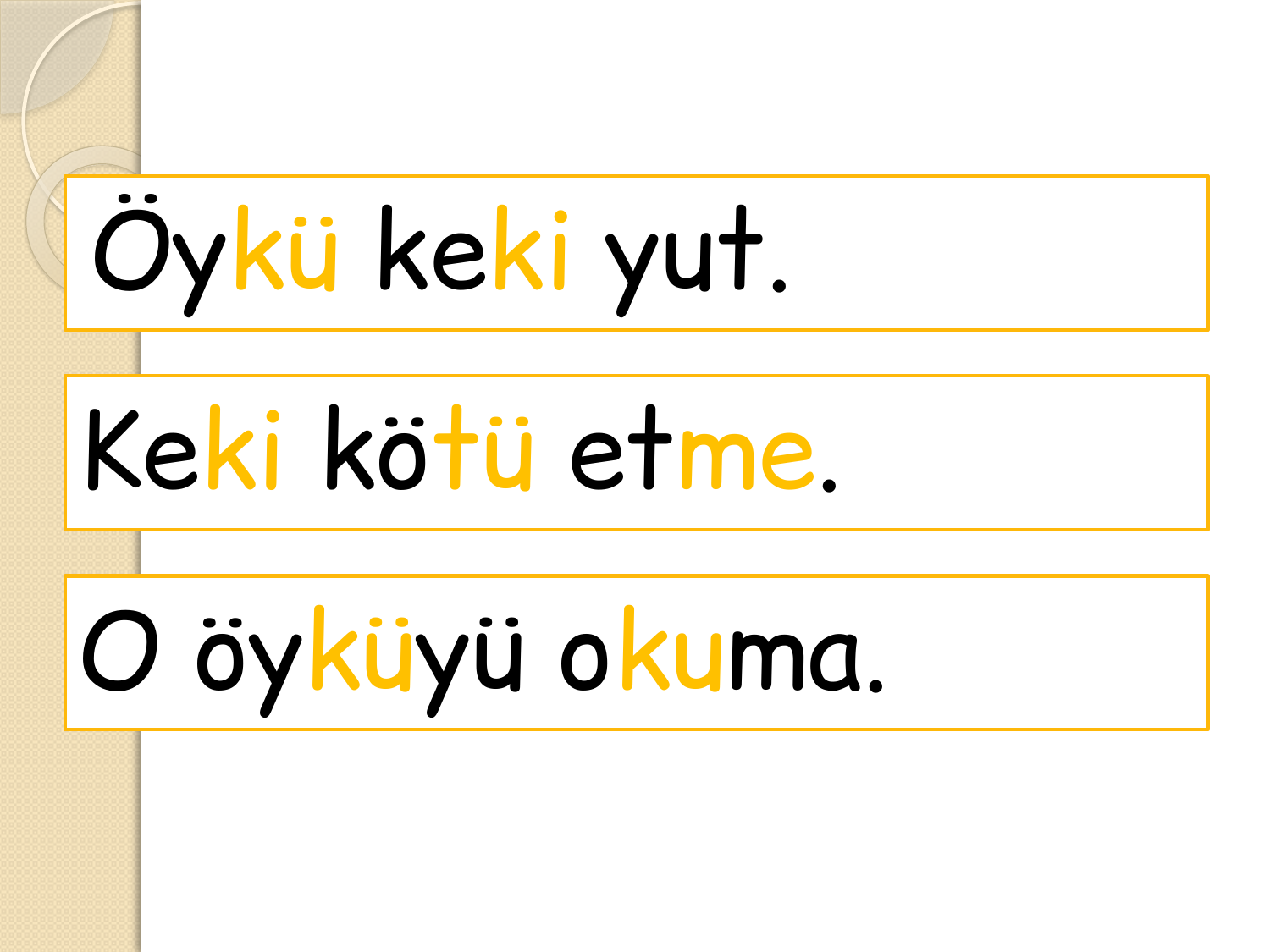

Öykü keki yut.
Keki kötü etme.
O öyküyü okuma.